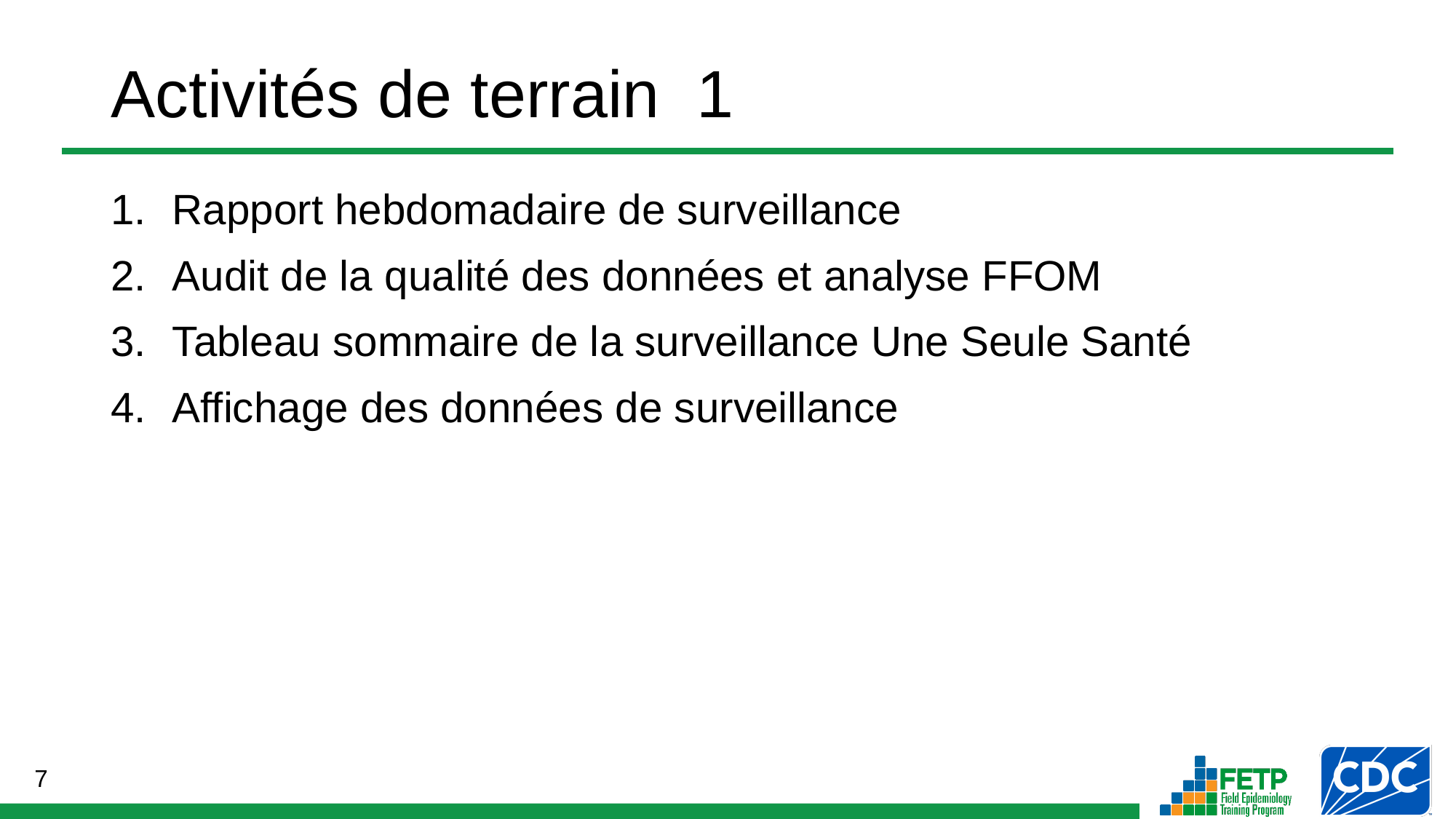

# Activités de terrain  1
Rapport hebdomadaire de surveillance
Audit de la qualité des données et analyse FFOM
Tableau sommaire de la surveillance Une Seule Santé
Affichage des données de surveillance